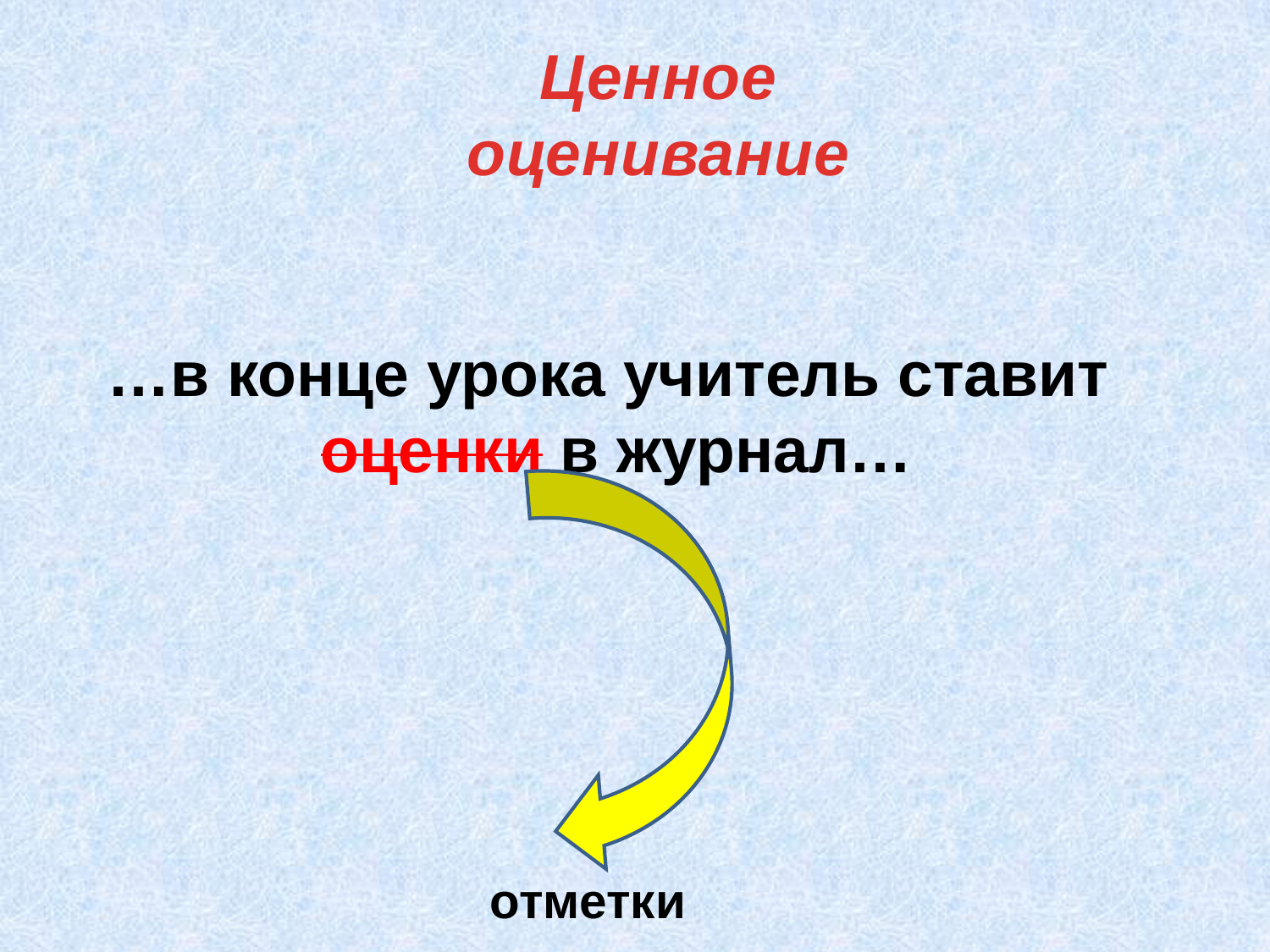

Ценное
оценивание
…в конце урока учитель ставит
 оценки в журнал…

отметки